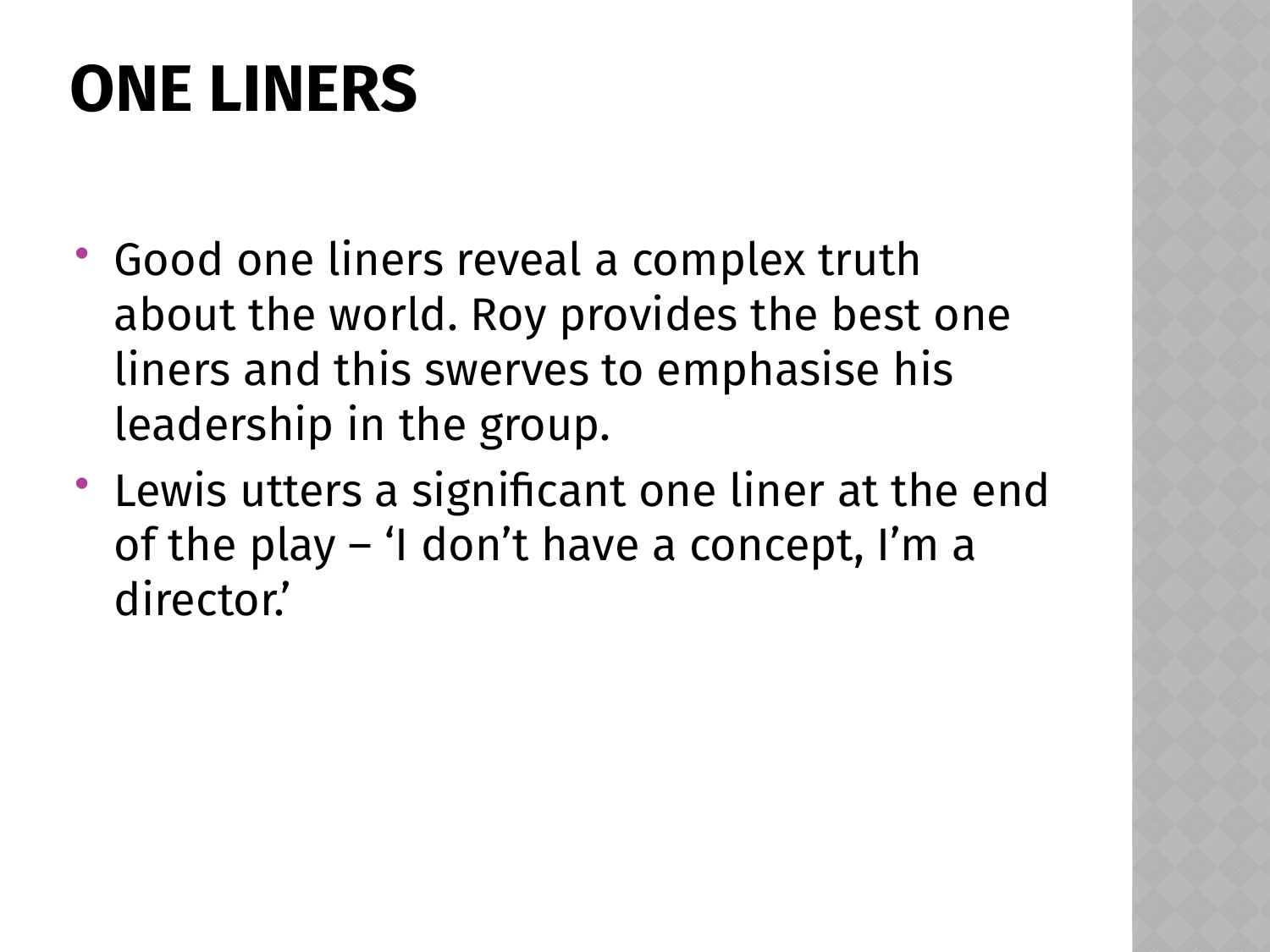

# One Liners
Good one liners reveal a complex truth about the world. Roy provides the best one liners and this swerves to emphasise his leadership in the group.
Lewis utters a significant one liner at the end of the play – ‘I don’t have a concept, I’m a director.’